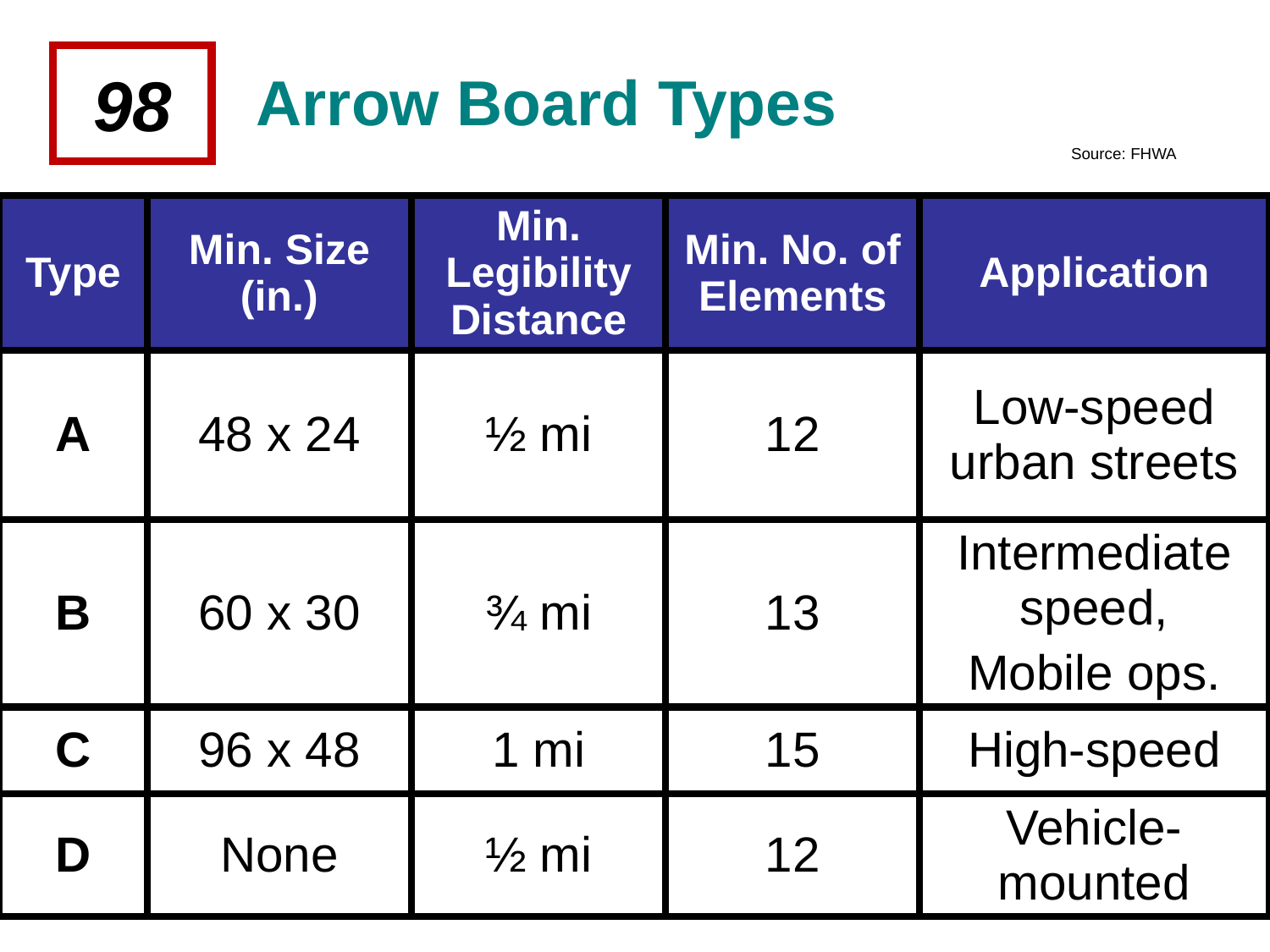

# Arrow Board Types
98
Source: FHWA
| Type | Min. Size (in.) | Min. Legibility Distance | Min. No. of Elements | Application |
| --- | --- | --- | --- | --- |
| A | 48 x 24 | ½ mi | 12 | Low-speed urban streets |
| B | 60 x 30 | ¾ mi | 13 | Intermediate speed, Mobile ops. |
| C | 96 x 48 | 1 mi | 15 | High-speed |
| D | None | ½ mi | 12 | Vehicle-mounted |